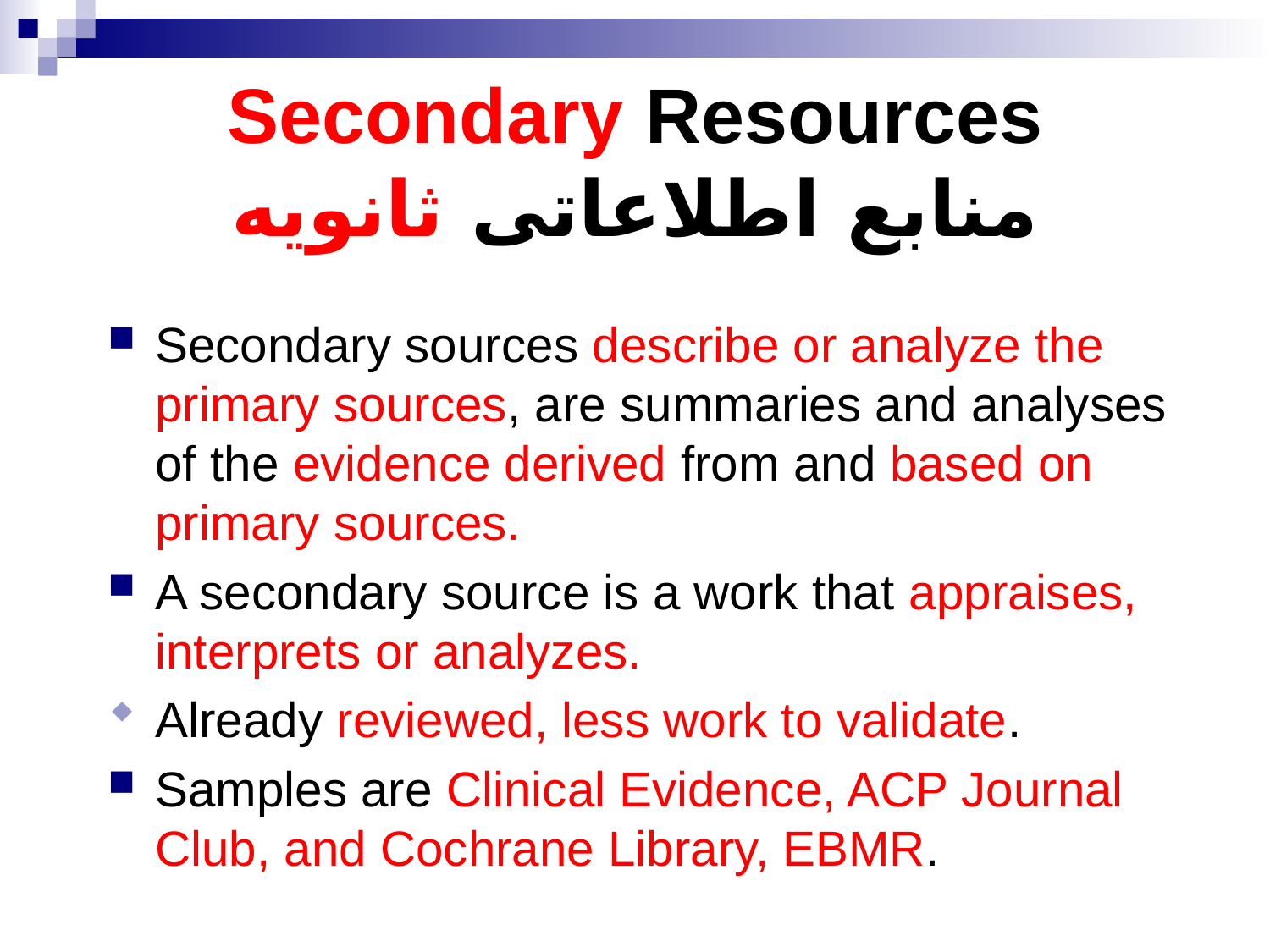

# Secondary Resources منابع اطلاعاتی ثانويه
Secondary sources describe or analyze the primary sources, are summaries and analyses of the evidence derived from and based on primary sources.
A secondary source is a work that appraises, interprets or analyzes.
Already reviewed, less work to validate.
Samples are Clinical Evidence, ACP Journal Club, and Cochrane Library, EBMR.